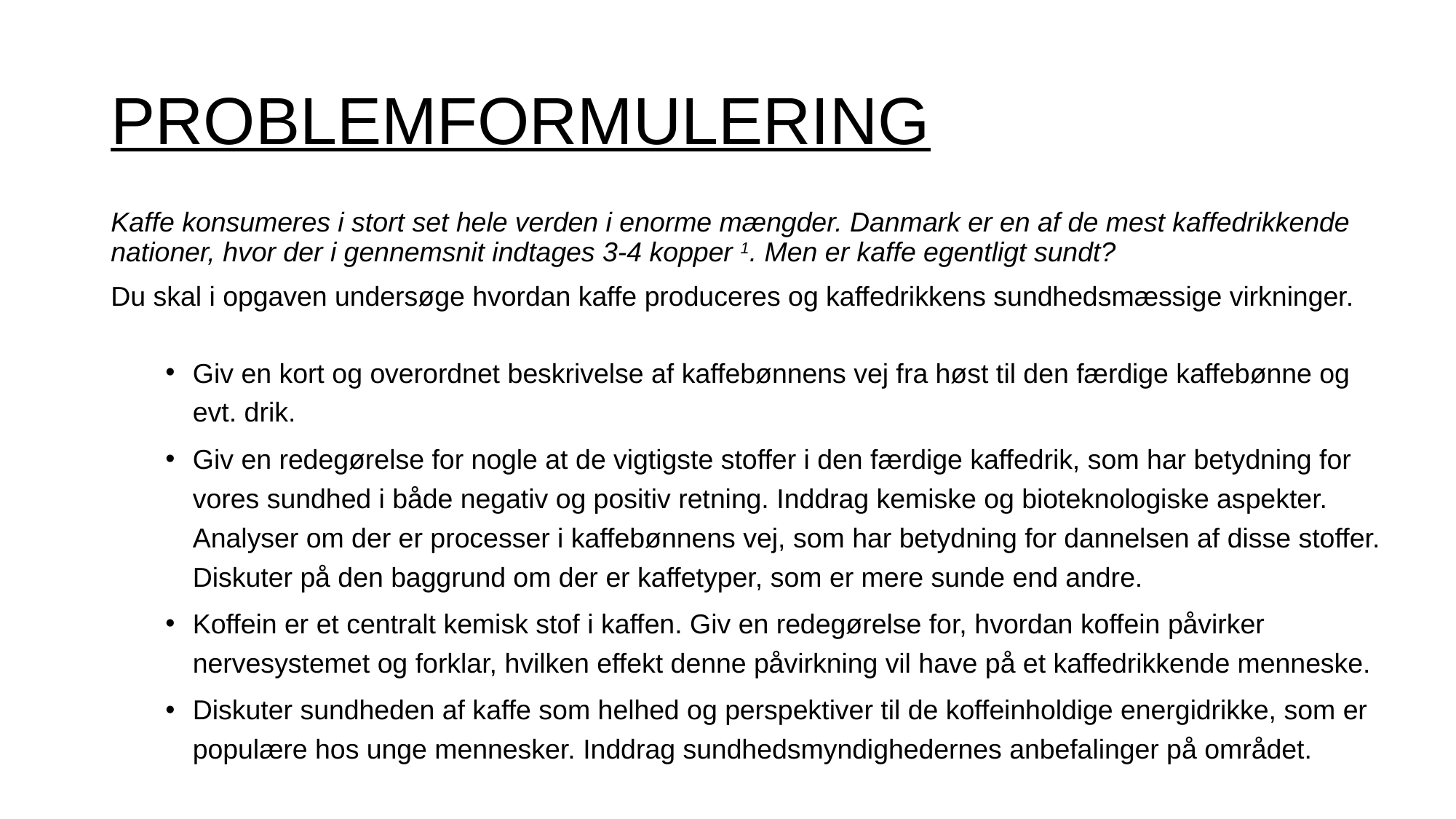

# PROBLEMFORMULERING
Kaffe konsumeres i stort set hele verden i enorme mængder. Danmark er en af de mest kaffedrikkende nationer, hvor der i gennemsnit indtages 3-4 kopper 1. Men er kaffe egentligt sundt?
Du skal i opgaven undersøge hvordan kaffe produceres og kaffedrikkens sundhedsmæssige virkninger.
Giv en kort og overordnet beskrivelse af kaffebønnens vej fra høst til den færdige kaffebønne og evt. drik.
Giv en redegørelse for nogle at de vigtigste stoffer i den færdige kaffedrik, som har betydning for vores sundhed i både negativ og positiv retning. Inddrag kemiske og bioteknologiske aspekter. Analyser om der er processer i kaffebønnens vej, som har betydning for dannelsen af disse stoffer. Diskuter på den baggrund om der er kaffetyper, som er mere sunde end andre.
Koffein er et centralt kemisk stof i kaffen. Giv en redegørelse for, hvordan koffein påvirker nervesystemet og forklar, hvilken effekt denne påvirkning vil have på et kaffedrikkende menneske.
Diskuter sundheden af kaffe som helhed og perspektiver til de koffeinholdige energidrikke, som er populære hos unge mennesker. Inddrag sundhedsmyndighedernes anbefalinger på området.